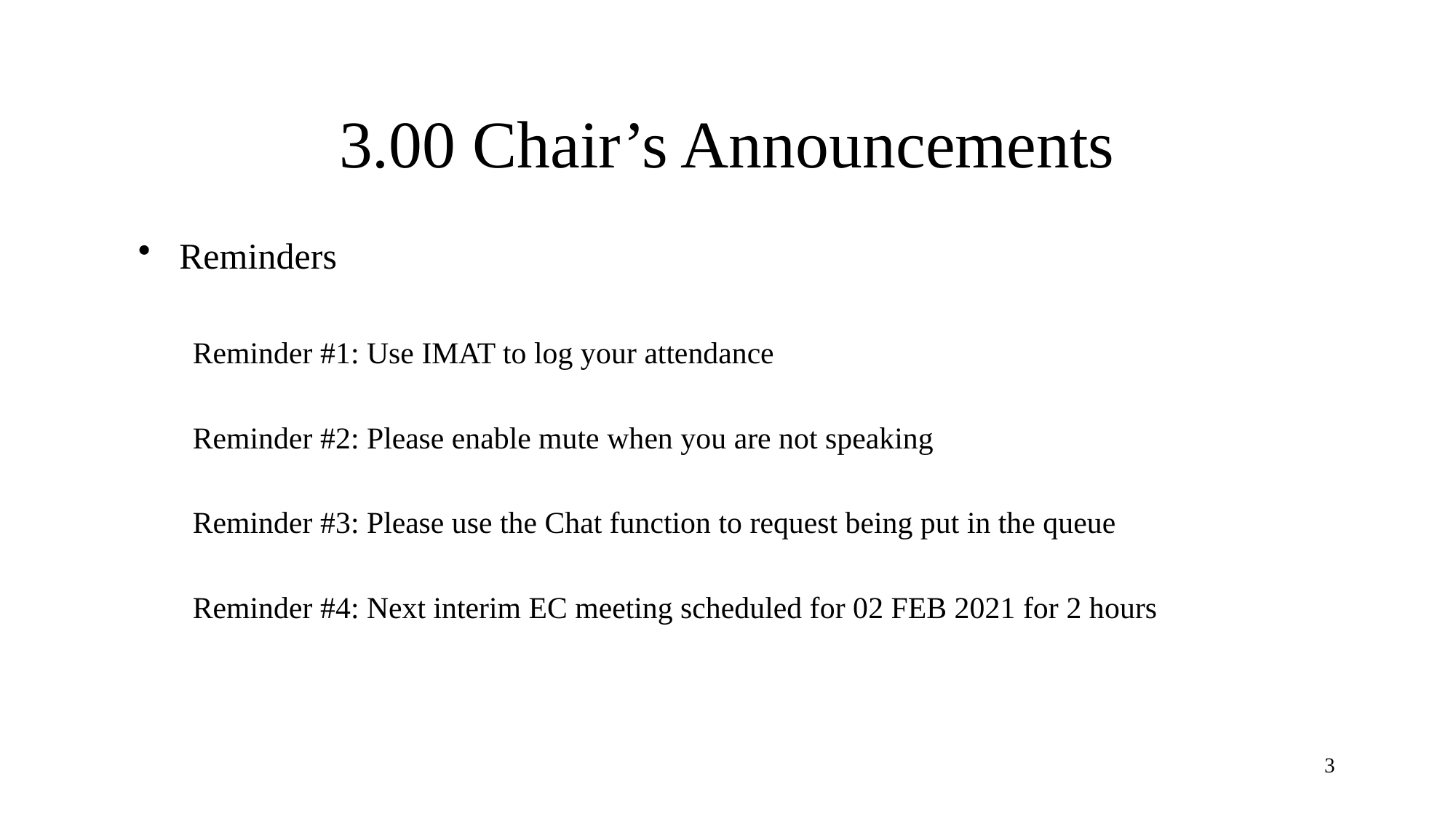

# 3.00 Chair’s Announcements
Reminders

Reminder #1: Use IMAT to log your attendance

Reminder #2: Please enable mute when you are not speaking

Reminder #3: Please use the Chat function to request being put in the queue

Reminder #4: Next interim EC meeting scheduled for 02 FEB 2021 for 2 hours

3